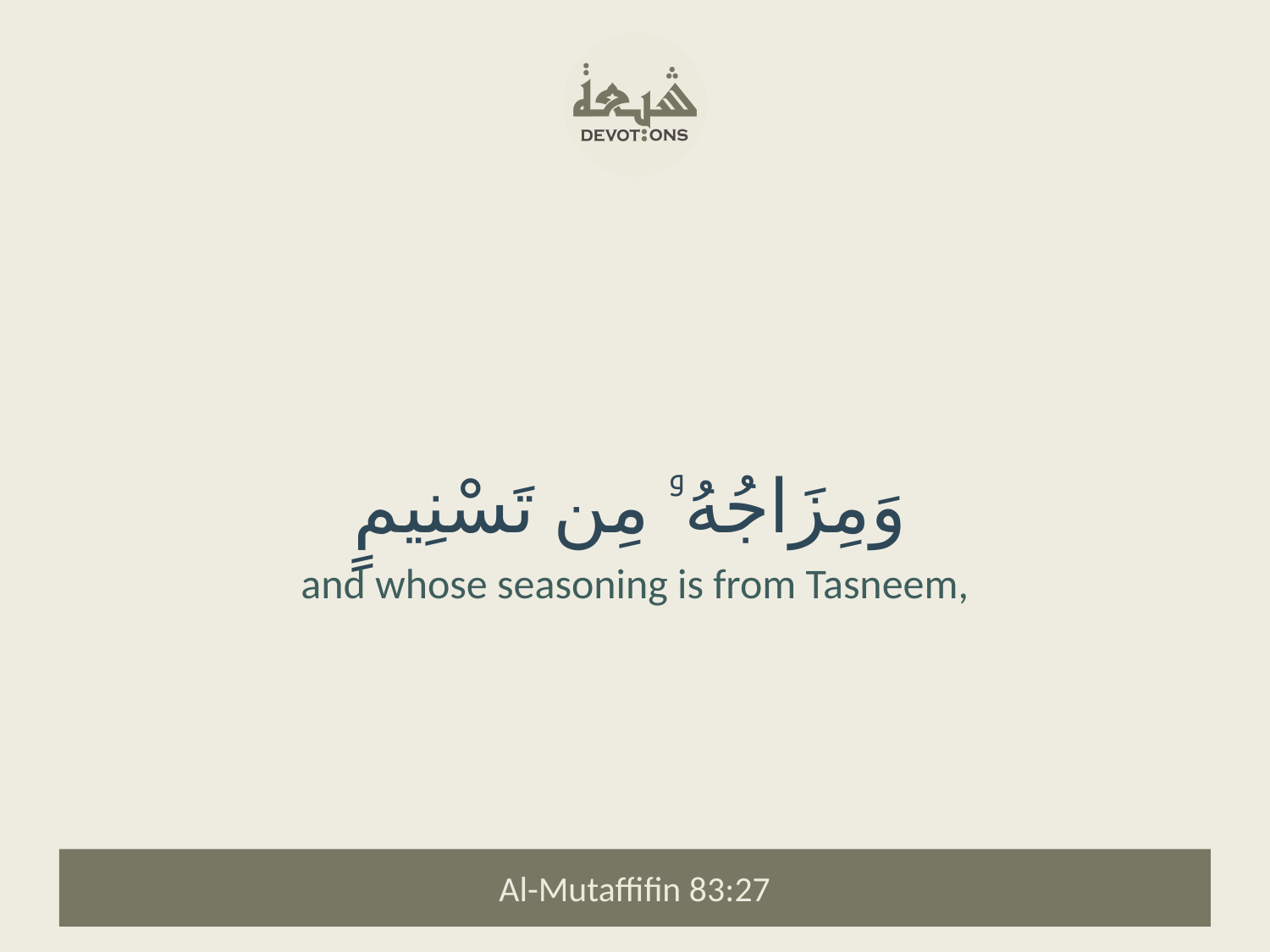

وَمِزَاجُهُۥ مِن تَسْنِيمٍ
and whose seasoning is from Tasneem,
Al-Mutaffifin 83:27